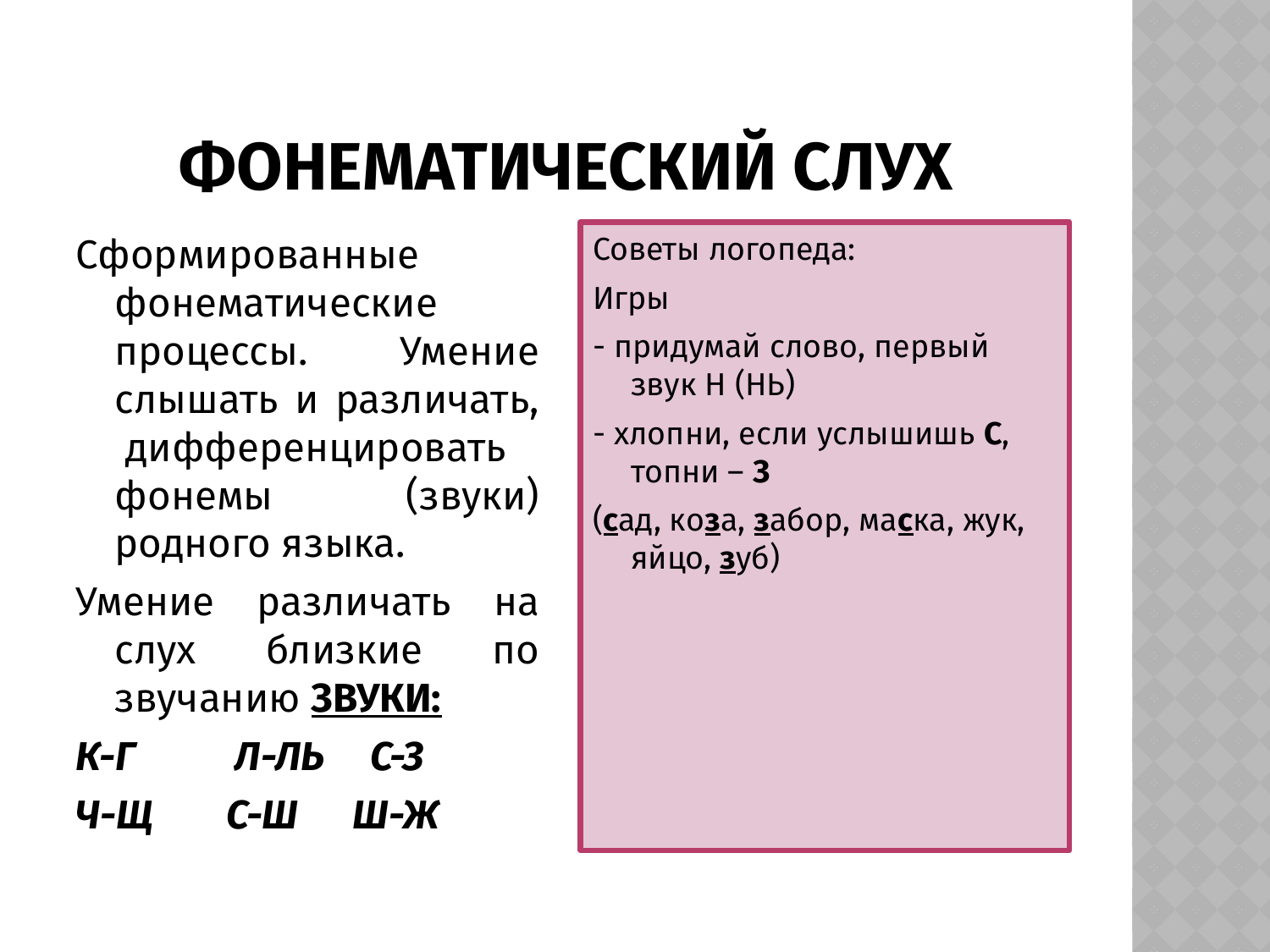

# фонематический слух
Сформированные фонематические процессы. Умение слышать и различать,  дифференцировать фонемы (звуки) родного языка.
Умение различать на слух близкие по звучанию ЗВУКИ:
К-Г           Л-ЛЬ     С-З
Ч-Щ        С-Ш      Ш-Ж

Советы логопеда:
Игры
- придумай слово, первый звук Н (НЬ)
- хлопни, если услышишь С, топни – З
(сад, коза, забор, маска, жук, яйцо, зуб)